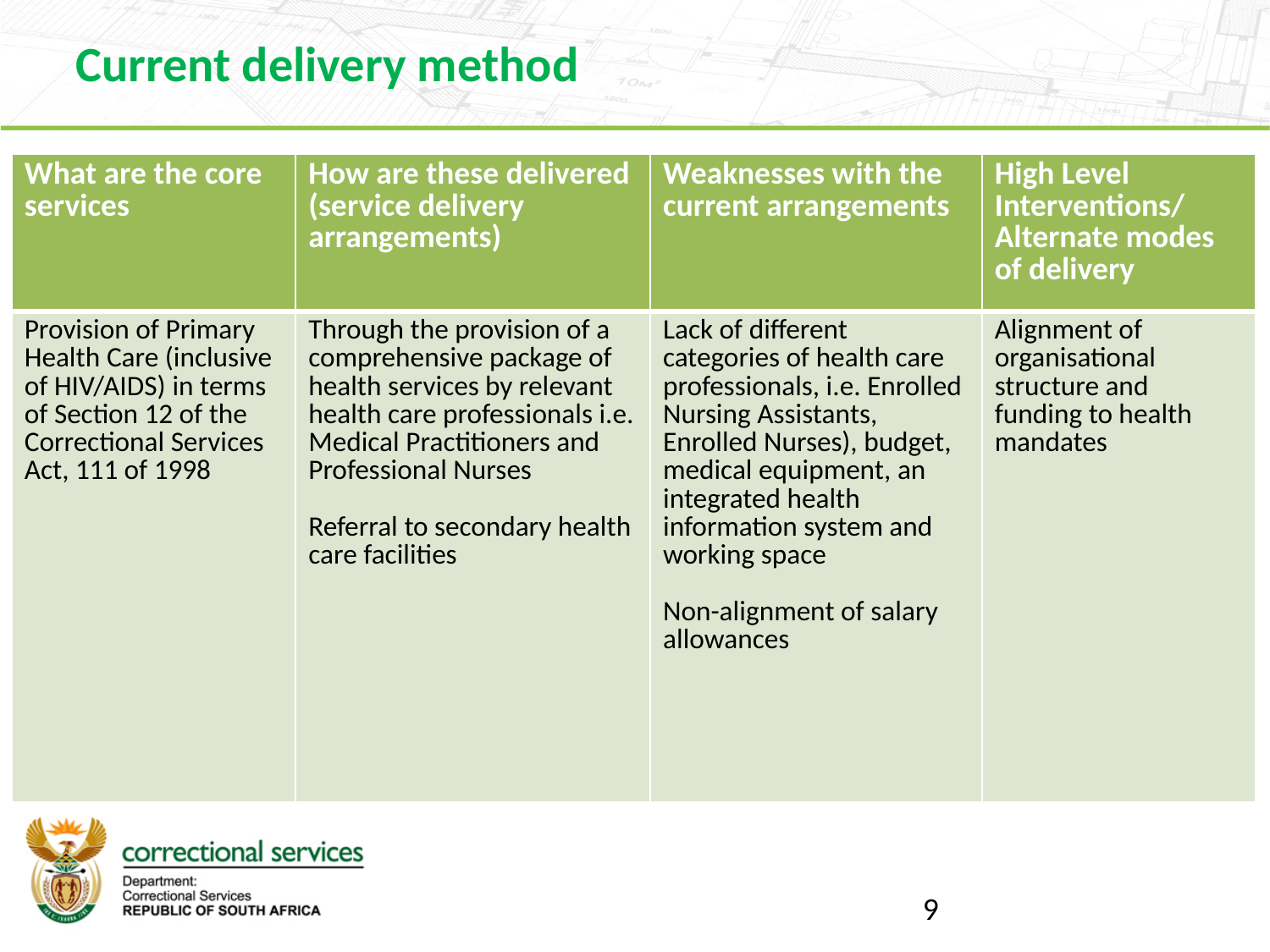

Current delivery method
| What are the core services | How are these delivered (service delivery arrangements) | Weaknesses with the current arrangements | High Level Interventions/ Alternate modes of delivery |
| --- | --- | --- | --- |
| Provision of Primary Health Care (inclusive of HIV/AIDS) in terms of Section 12 of the Correctional Services Act, 111 of 1998 | Through the provision of a comprehensive package of health services by relevant health care professionals i.e. Medical Practitioners and Professional Nurses Referral to secondary health care facilities | Lack of different categories of health care professionals, i.e. Enrolled Nursing Assistants, Enrolled Nurses), budget, medical equipment, an integrated health information system and working space Non-alignment of salary allowances | Alignment of organisational structure and funding to health mandates |
9